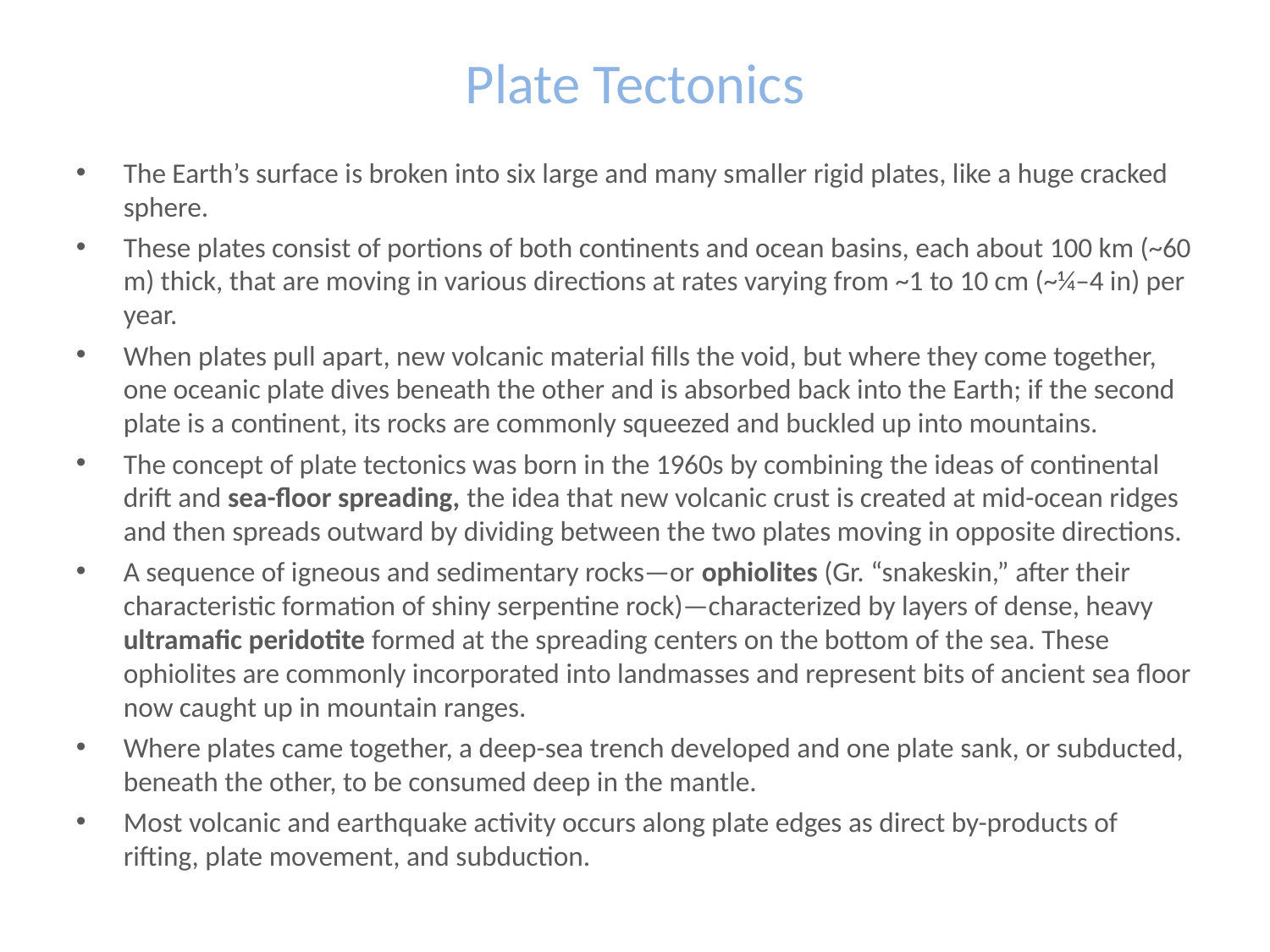

# Plate Tectonics
The Earth’s surface is broken into six large and many smaller rigid plates, like a huge cracked sphere.
These plates consist of portions of both continents and ocean basins, each about 100 km (~60 m) thick, that are moving in various directions at rates varying from ~1 to 10 cm (~¼–4 in) per year.
When plates pull apart, new volcanic material fills the void, but where they come together, one oceanic plate dives beneath the other and is absorbed back into the Earth; if the second plate is a continent, its rocks are commonly squeezed and buckled up into mountains.
The concept of plate tectonics was born in the 1960s by combining the ideas of continental drift and sea-floor spreading, the idea that new volcanic crust is created at mid-ocean ridges and then spreads outward by dividing between the two plates moving in opposite directions.
A sequence of igneous and sedimentary rocks—or ophiolites (Gr. “snakeskin,” after their characteristic formation of shiny serpentine rock)—characterized by layers of dense, heavy ultramafic peridotite formed at the spreading centers on the bottom of the sea. These ophiolites are commonly incorporated into landmasses and represent bits of ancient sea floor now caught up in mountain ranges.
Where plates came together, a deep-sea trench developed and one plate sank, or subducted, beneath the other, to be consumed deep in the mantle.
Most volcanic and earthquake activity occurs along plate edges as direct by-products of rifting, plate movement, and subduction.